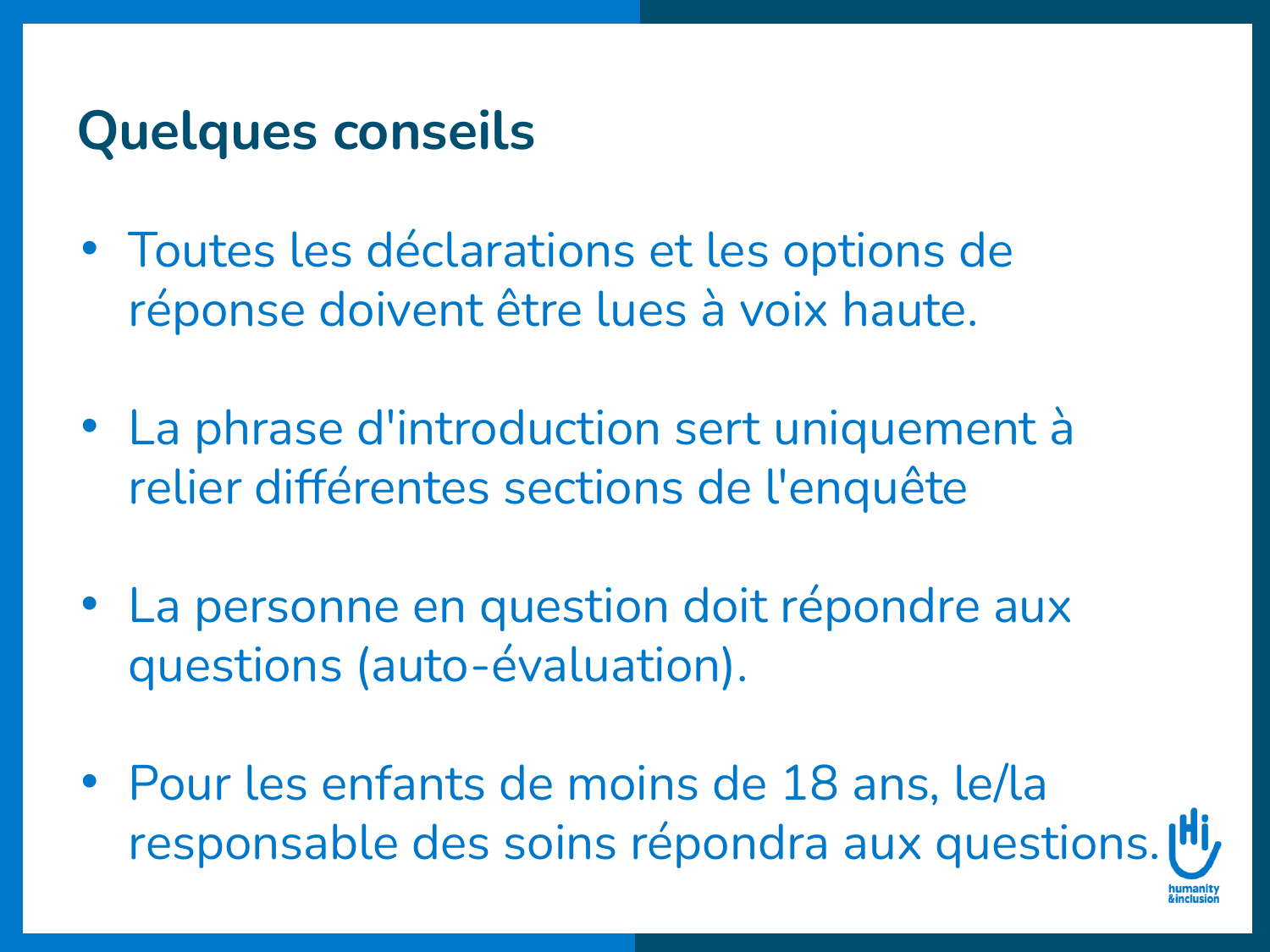

# Quelques conseils
Toutes les déclarations et les options de réponse doivent être lues à voix haute.

La phrase d'introduction sert uniquement à relier différentes sections de l'enquête

La personne en question doit répondre aux questions (auto-évaluation).

Pour les enfants de moins de 18 ans, le/la responsable des soins répondra aux questions.